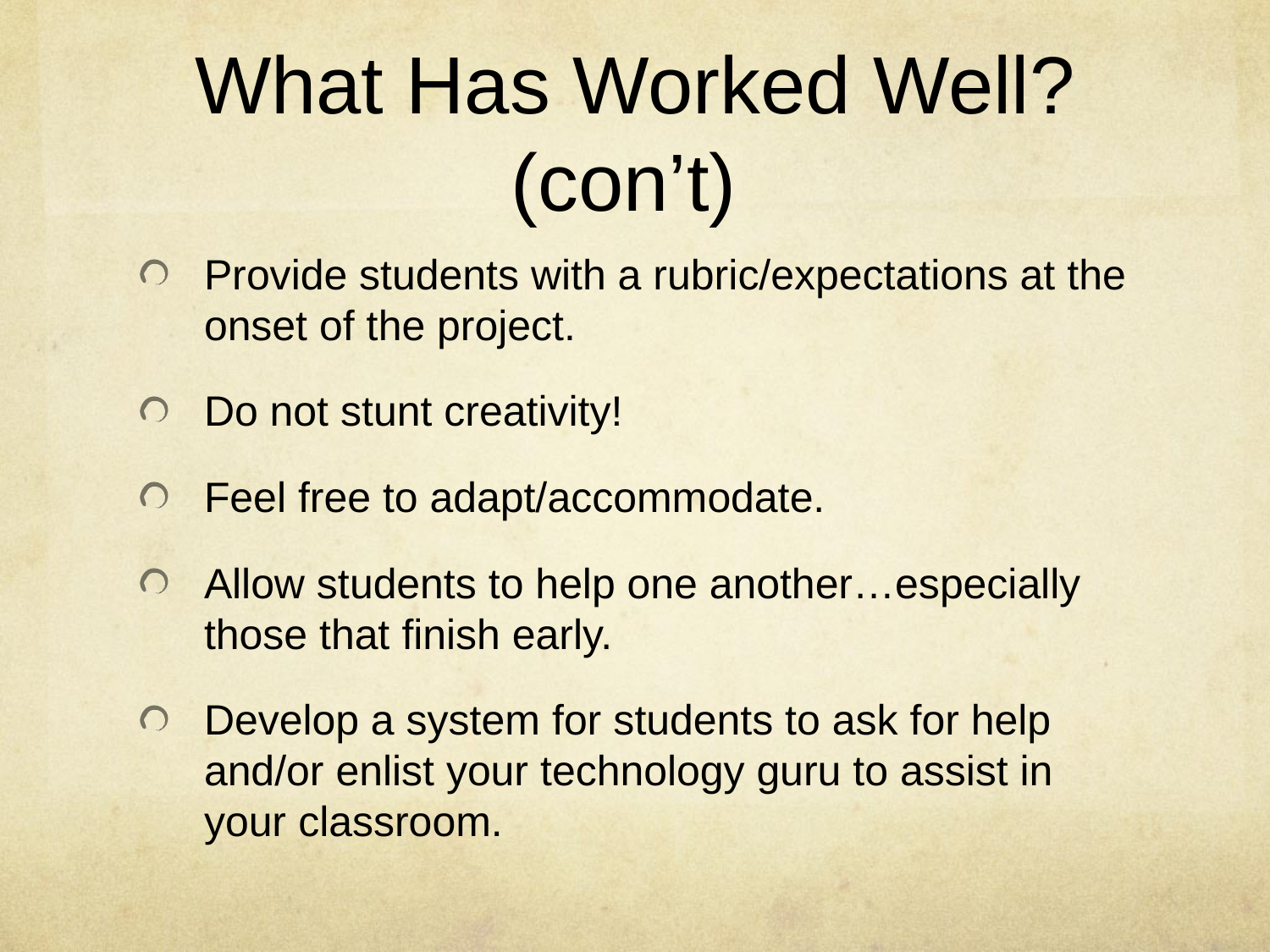

# What Has Worked Well? (con’t)
Provide students with a rubric/expectations at the onset of the project.
Do not stunt creativity!
Feel free to adapt/accommodate.
Allow students to help one another…especially those that finish early.
Develop a system for students to ask for help and/or enlist your technology guru to assist in your classroom.